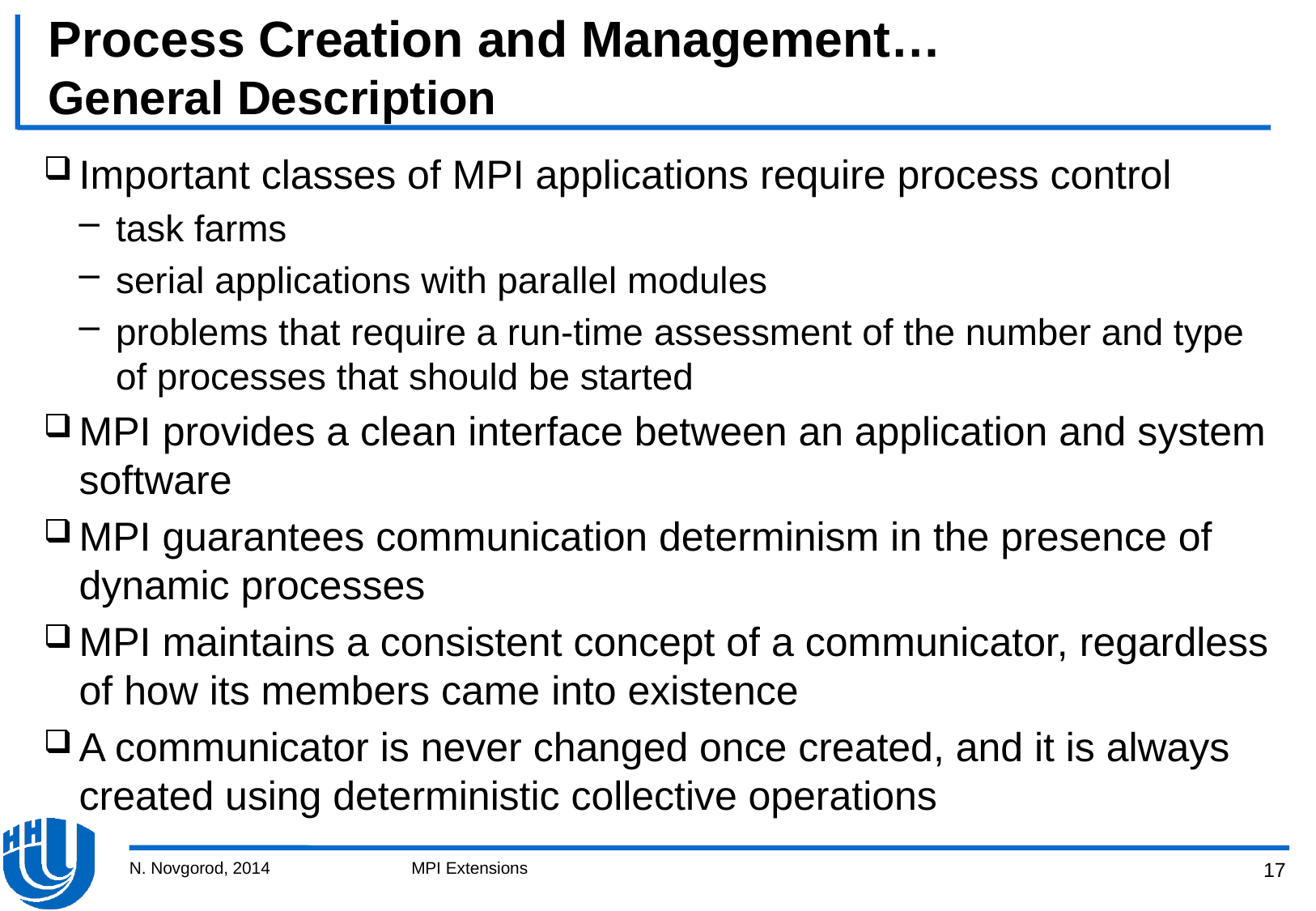

# Process Creation and Management… General Description
Important classes of MPI applications require process control
task farms
serial applications with parallel modules
problems that require a run-time assessment of the number and type of processes that should be started
MPI provides a clean interface between an application and system software
MPI guarantees communication determinism in the presence of dynamic processes
MPI maintains a consistent concept of a communicator, regardless of how its members came into existence
A communicator is never changed once created, and it is always created using deterministic collective operations
N. Novgorod, 2014
MPI Extensions
17